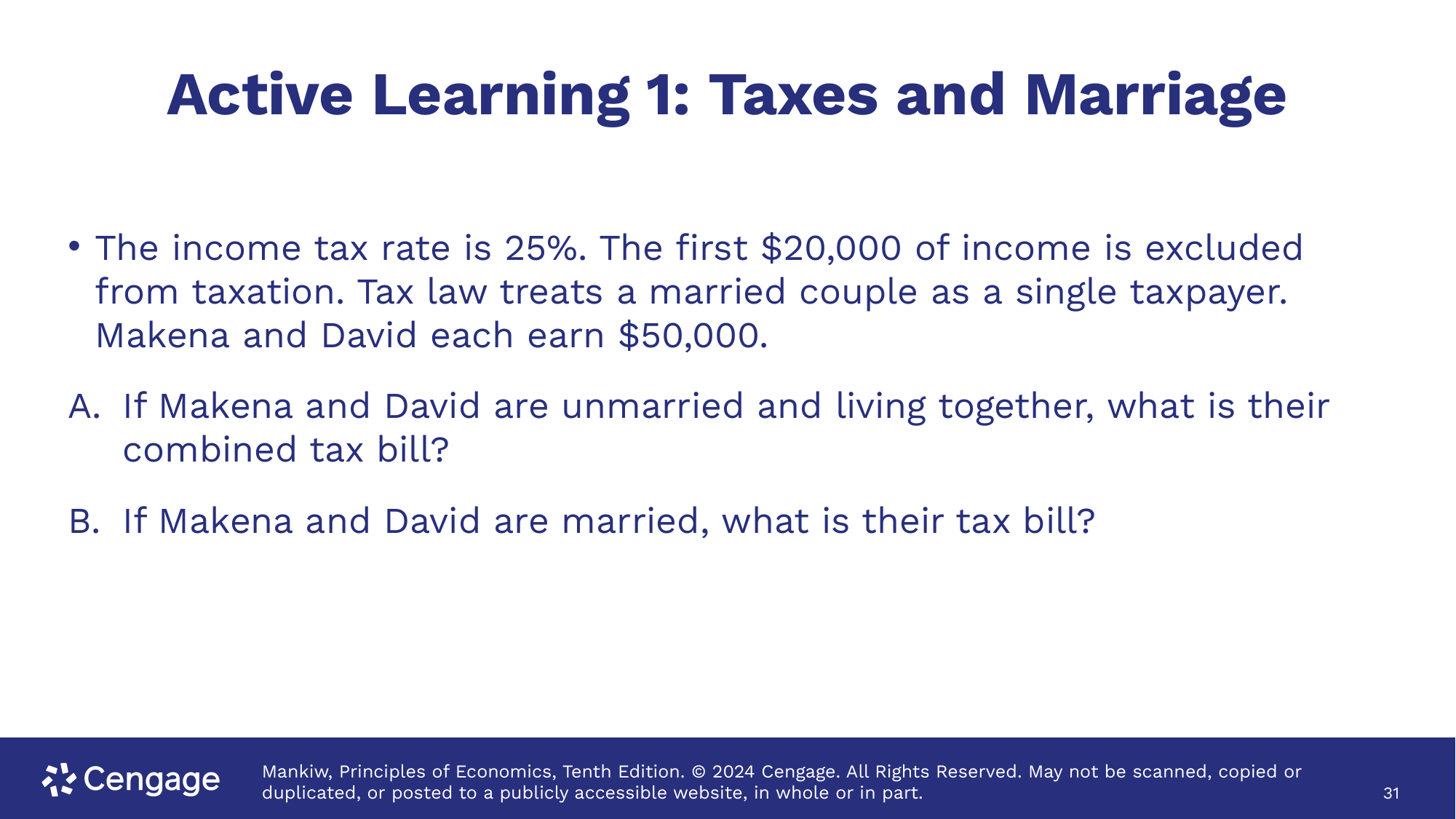

# Active Learning 1: Taxes and Marriage
The income tax rate is 25%. The first $20,000 of income is excluded from taxation. Tax law treats a married couple as a single taxpayer. Makena and David each earn $50,000.
If Makena and David are unmarried and living together, what is their combined tax bill?
If Makena and David are married, what is their tax bill?